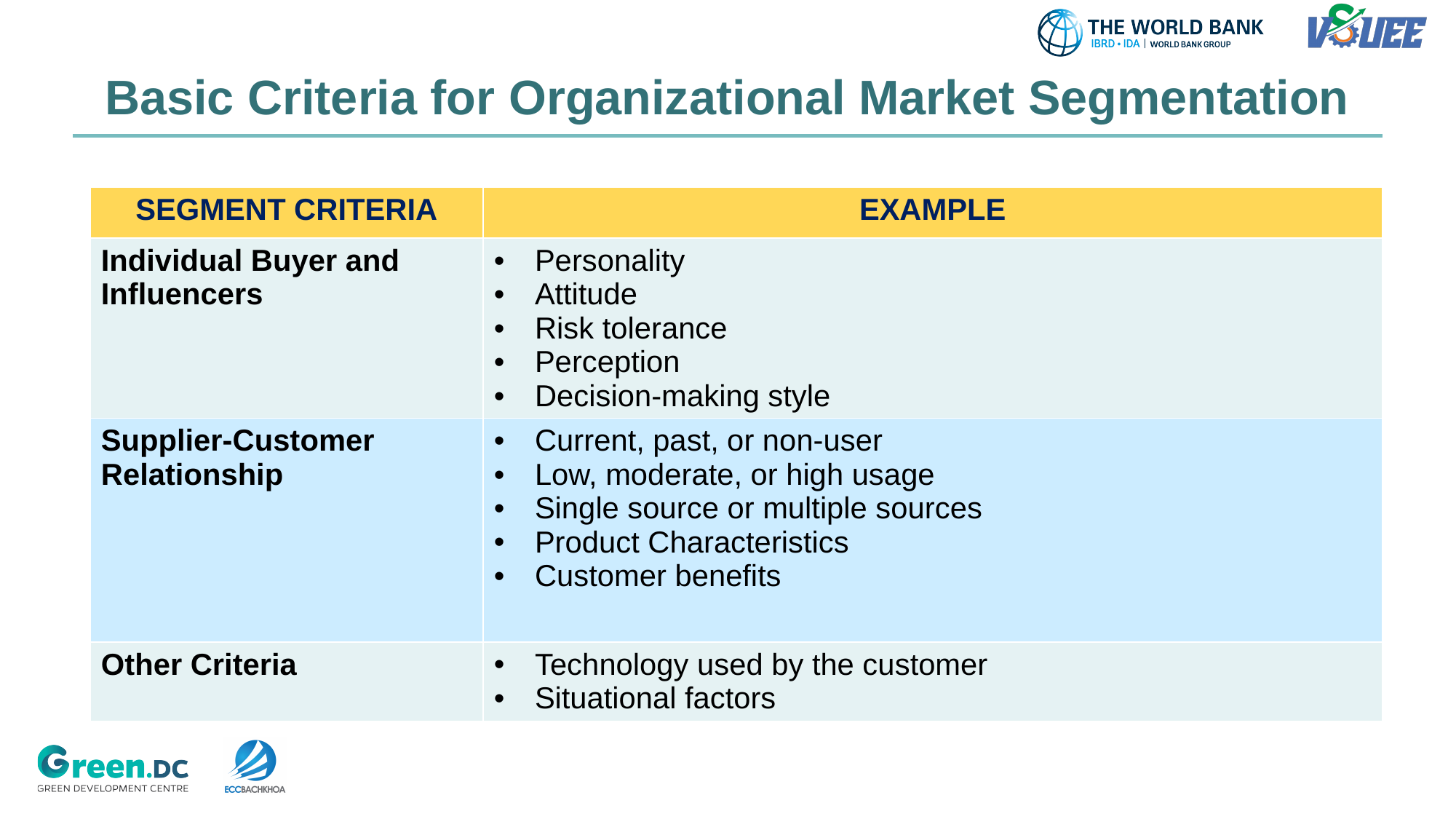

# Basic Criteria for Organizational Market Segmentation
| SEGMENT CRITERIA | EXAMPLE |
| --- | --- |
| Individual Buyer and Influencers | Personality Attitude Risk tolerance Perception Decision-making style |
| Supplier-Customer Relationship | Current, past, or non-user Low, moderate, or high usage Single source or multiple sources Product Characteristics Customer benefits |
| Other Criteria | Technology used by the customer Situational factors |